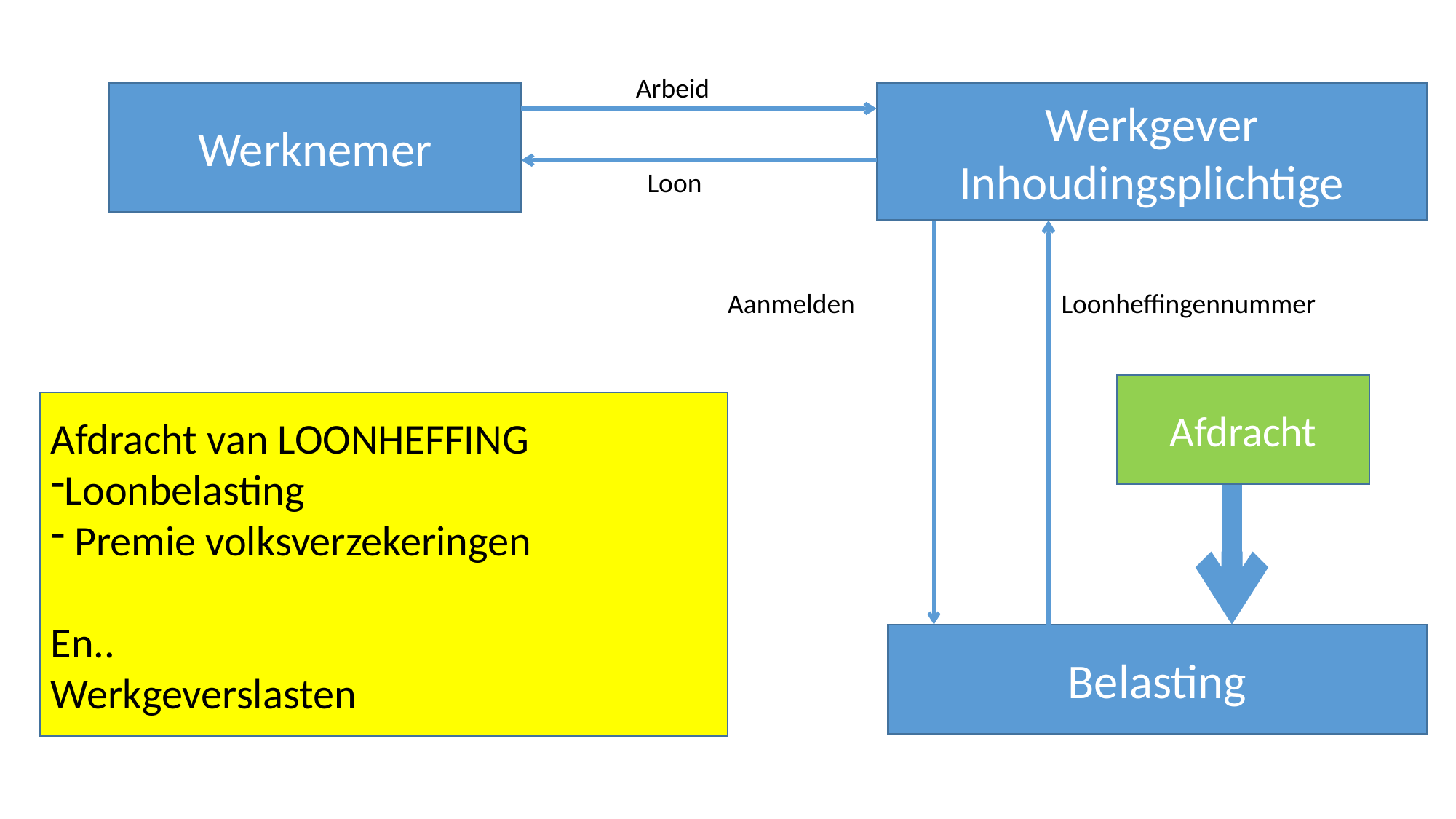

Arbeid
Werknemer
Werkgever
Inhoudingsplichtige
Loon
Aanmelden
Loonheffingennummer
Afdracht

Afdracht van LOONHEFFING
Loonbelasting
 Premie volksverzekeringen

En..
Werkgeverslasten

Belasting